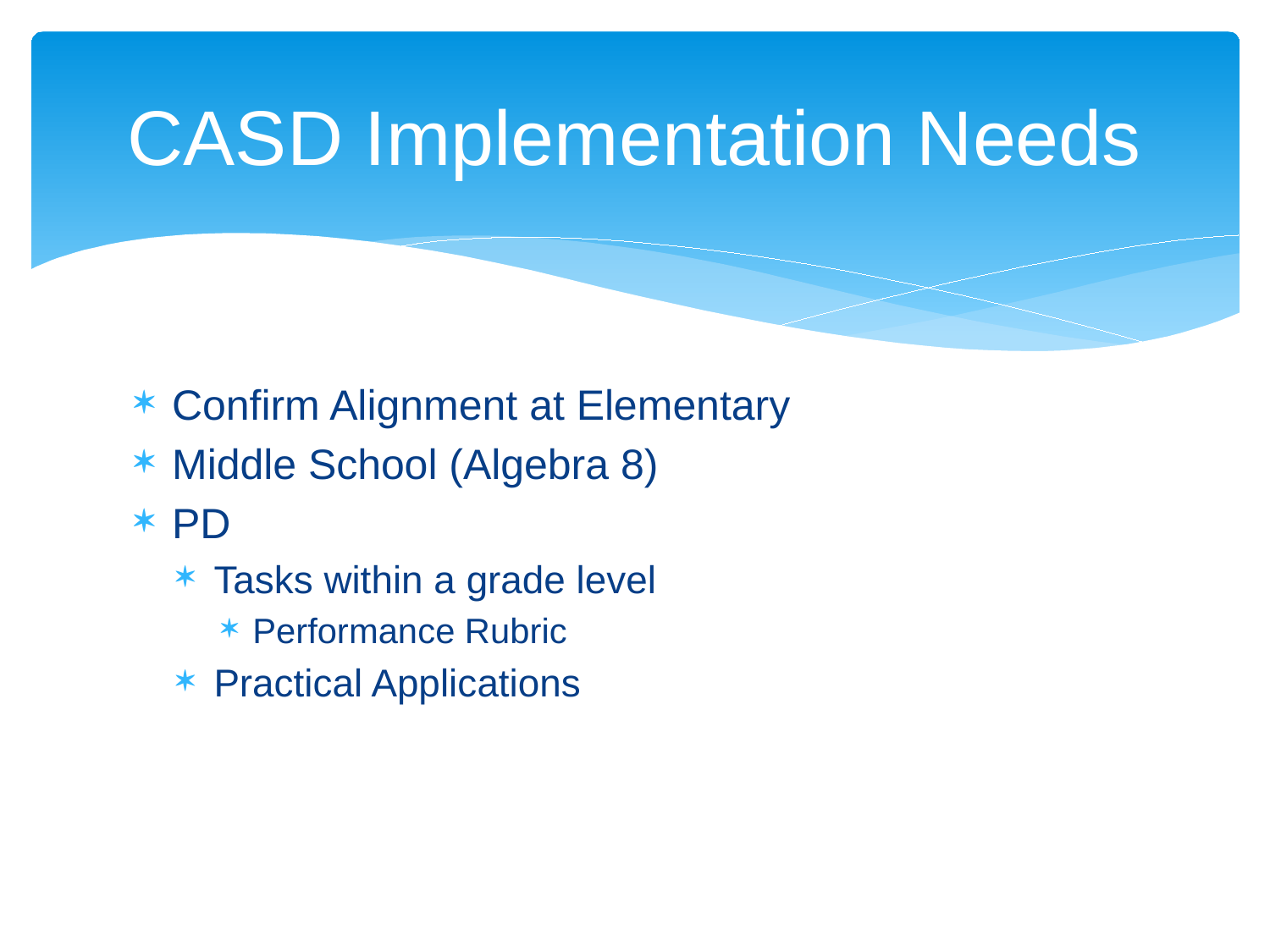

# CASD Implementation Needs
Confirm Alignment at Elementary
Middle School (Algebra 8)
PD
Tasks within a grade level
Performance Rubric
Practical Applications